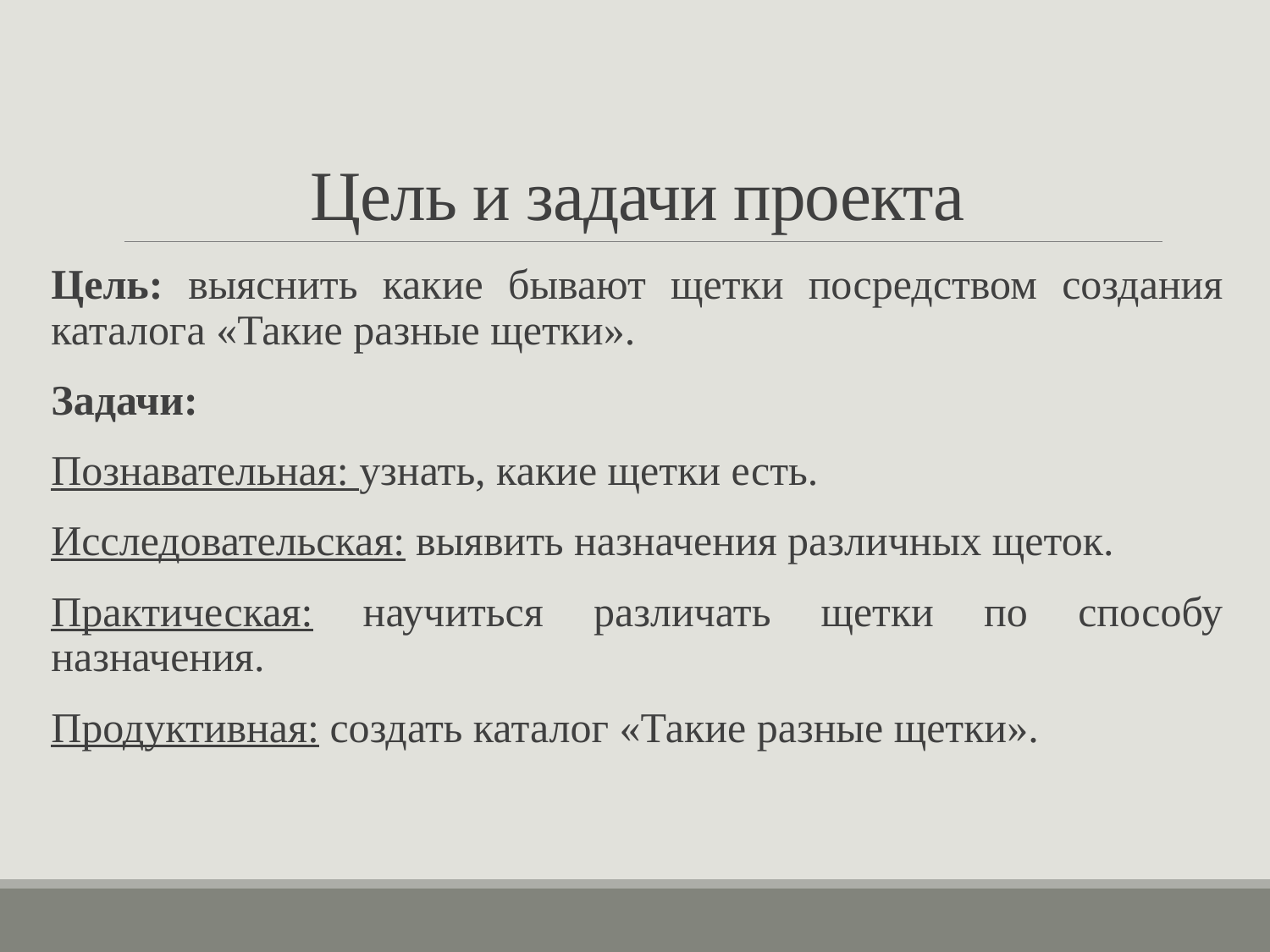

# Цель и задачи проекта
Цель: выяснить какие бывают щетки посредством создания каталога «Такие разные щетки».
Задачи:
Познавательная: узнать, какие щетки есть.
Исследовательская: выявить назначения различных щеток.
Практическая: научиться различать щетки по способу назначения.
Продуктивная: создать каталог «Такие разные щетки».